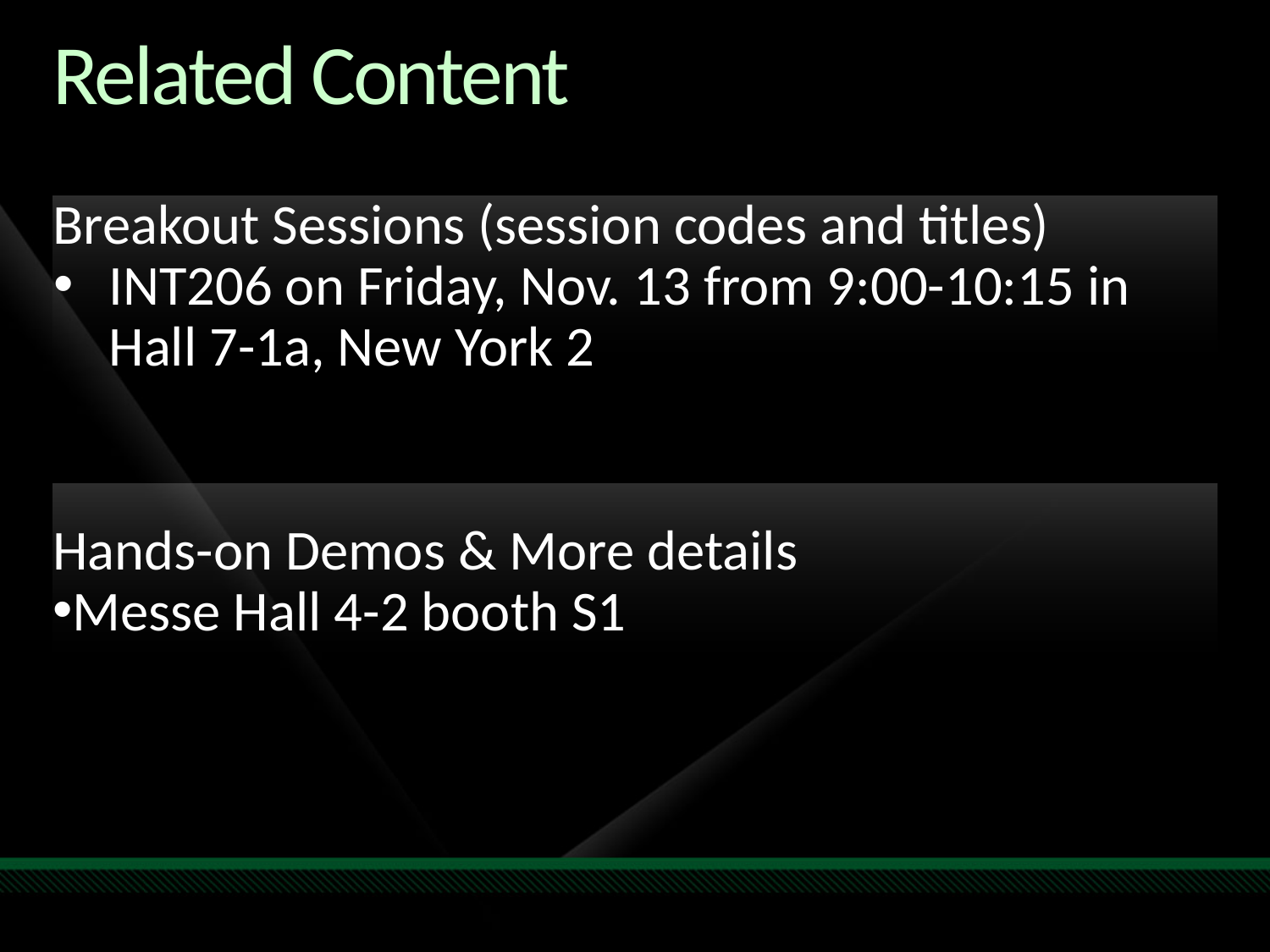

# Related Content
Breakout Sessions (session codes and titles)
INT206 on Friday, Nov. 13 from 9:00-10:15 in Hall 7-1a, New York 2
Hands-on Demos & More details
Messe Hall 4-2 booth S1